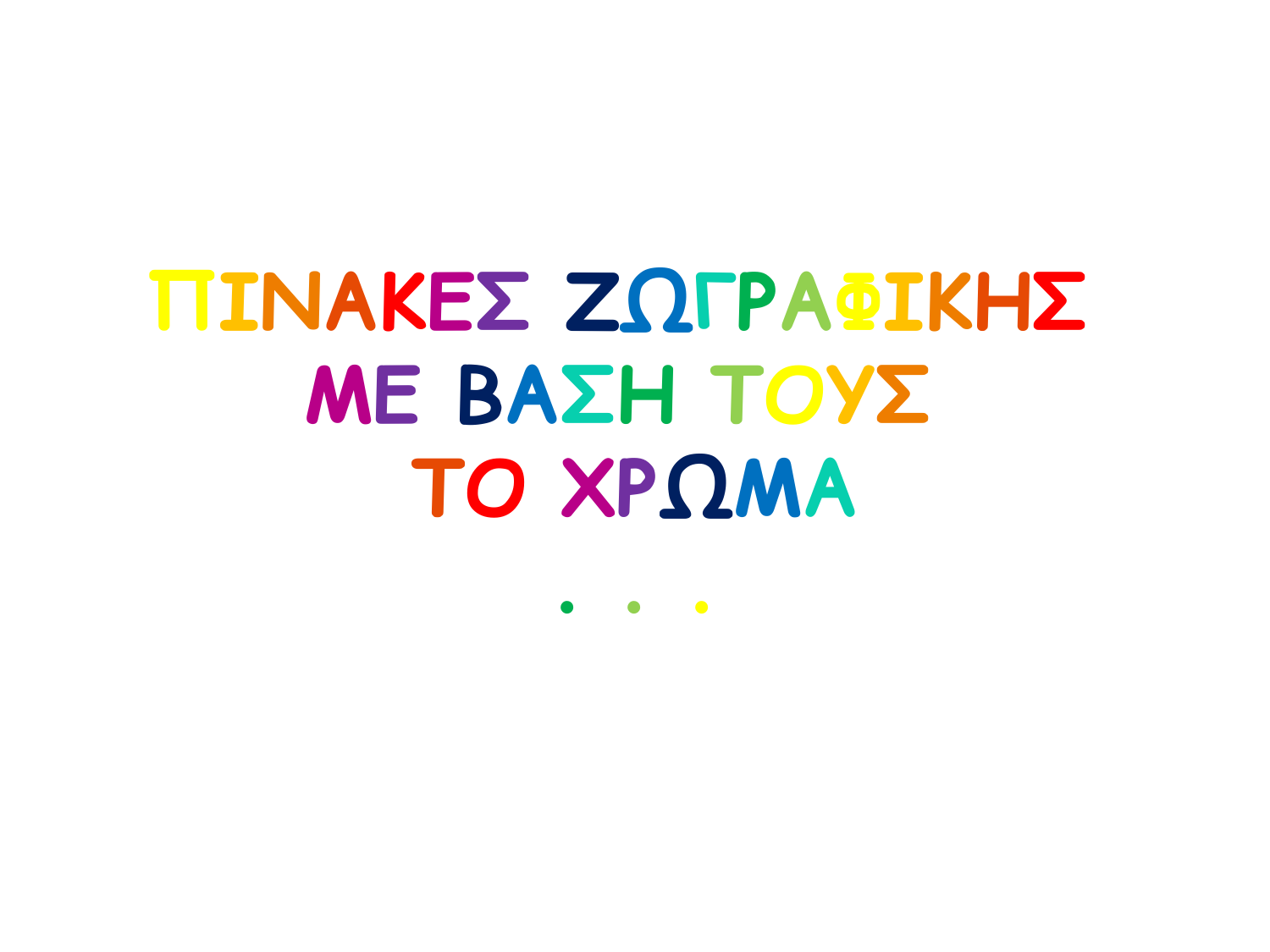

ΠΙΝΑΚΕΣ ΖΩΓΡΑΦΙΚΗΣ
ΜΕ ΒΑΣΗ ΤΟΥΣ
ΤΟ ΧΡΩΜΑ
. . .